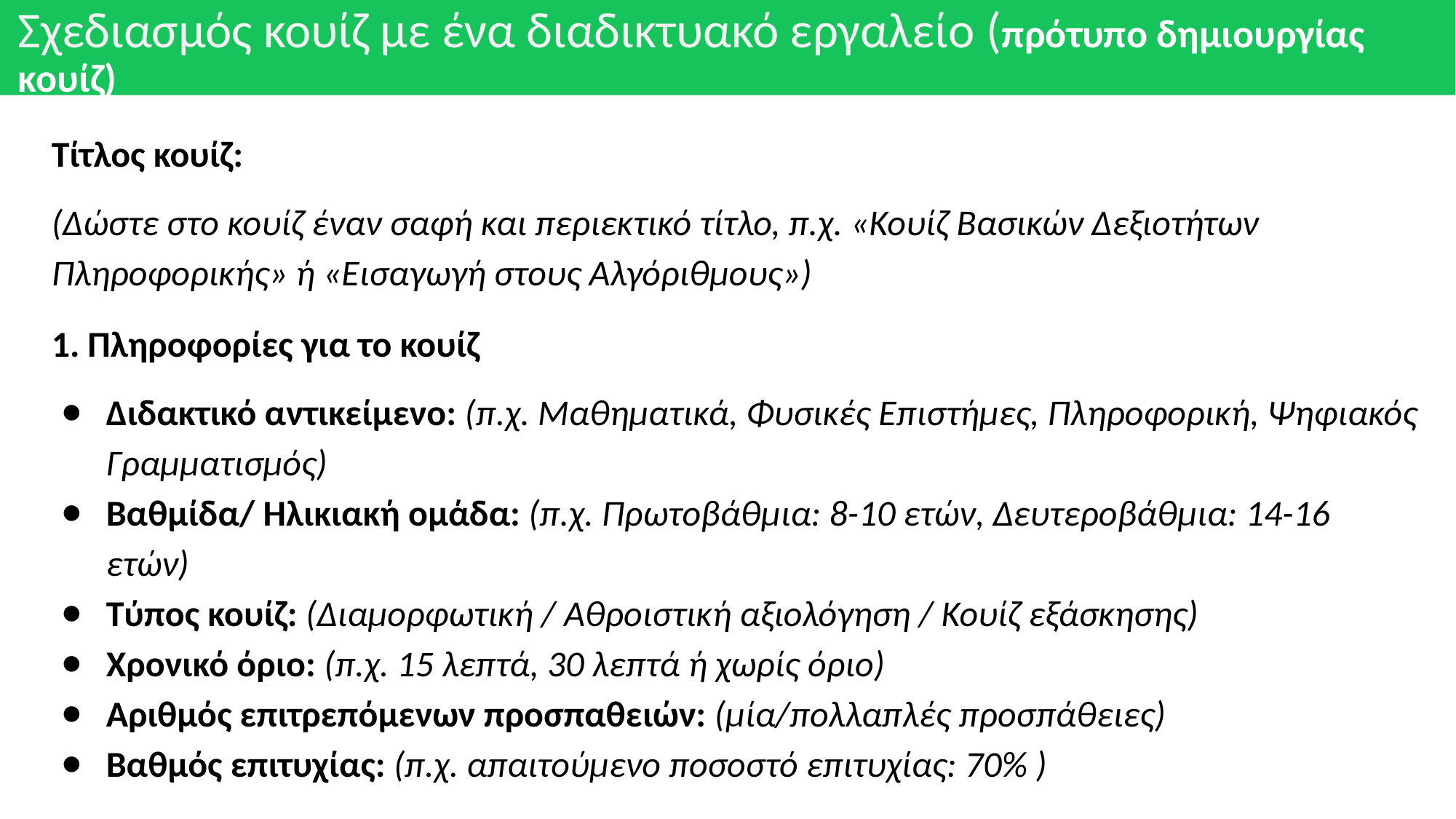

# Σχεδιασμός κουίζ με ένα διαδικτυακό εργαλείο (πρότυπο δημιουργίας κουίζ)
Τίτλος κουίζ:
(Δώστε στο κουίζ έναν σαφή και περιεκτικό τίτλο, π.χ. «Κουίζ Βασικών Δεξιοτήτων Πληροφορικής» ή «Εισαγωγή στους Αλγόριθμους»)
1. Πληροφορίες για το κουίζ
Διδακτικό αντικείμενο: (π.χ. Μαθηματικά, Φυσικές Επιστήμες, Πληροφορική, Ψηφιακός Γραμματισμός)
Βαθμίδα/ Ηλικιακή ομάδα: (π.χ. Πρωτοβάθμια: 8-10 ετών, Δευτεροβάθμια: 14-16 ετών)
Τύπος κουίζ: (Διαμορφωτική / Αθροιστική αξιολόγηση / Κουίζ εξάσκησης)
Χρονικό όριο: (π.χ. 15 λεπτά, 30 λεπτά ή χωρίς όριο)
Αριθμός επιτρεπόμενων προσπαθειών: (μία/πολλαπλές προσπάθειες)
Βαθμός επιτυχίας: (π.χ. απαιτούμενο ποσοστό επιτυχίας: 70% )